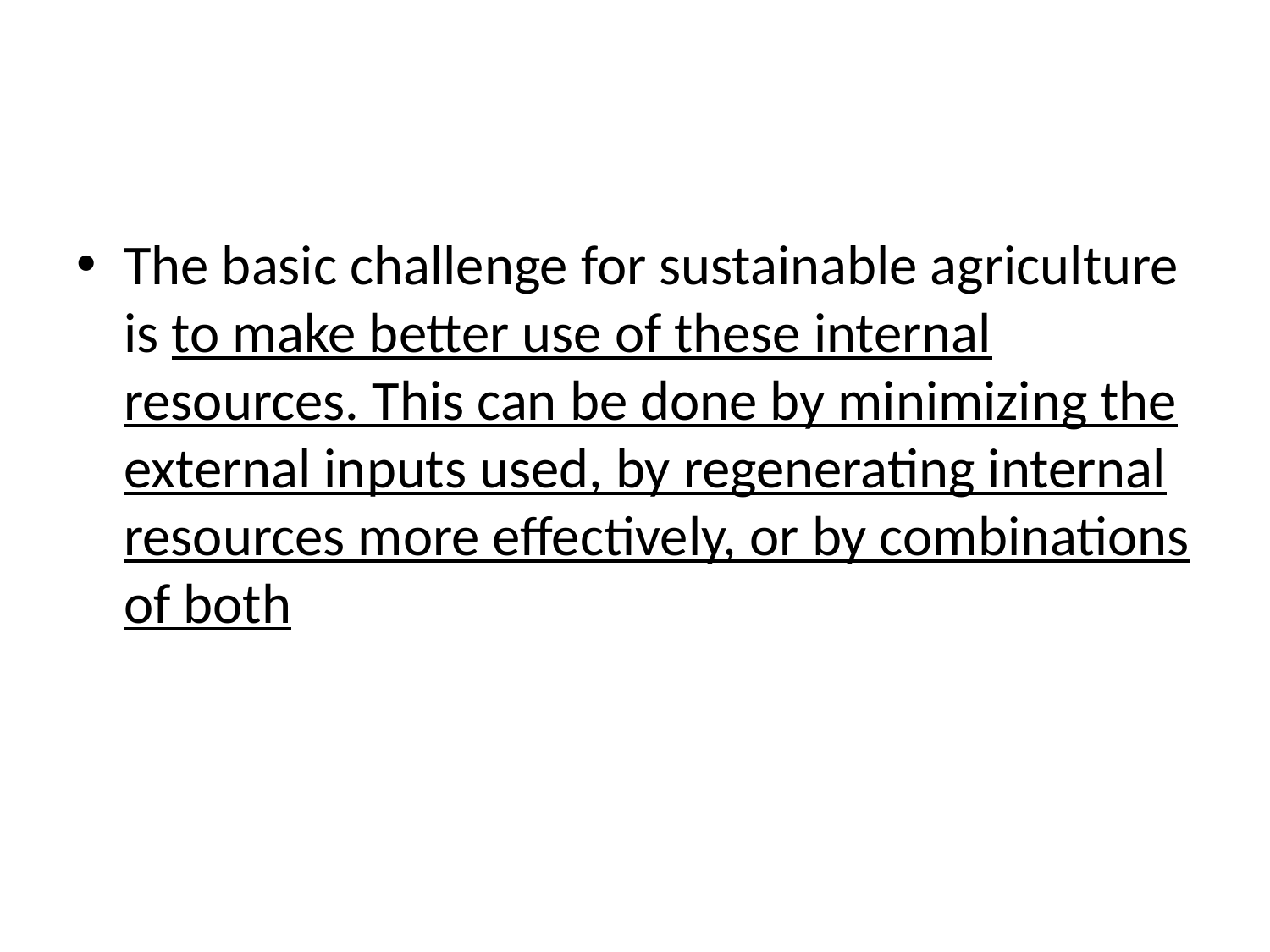

#
The basic challenge for sustainable agriculture is to make better use of these internal resources. This can be done by minimizing the external inputs used, by regenerating internal resources more effectively, or by combinations of both